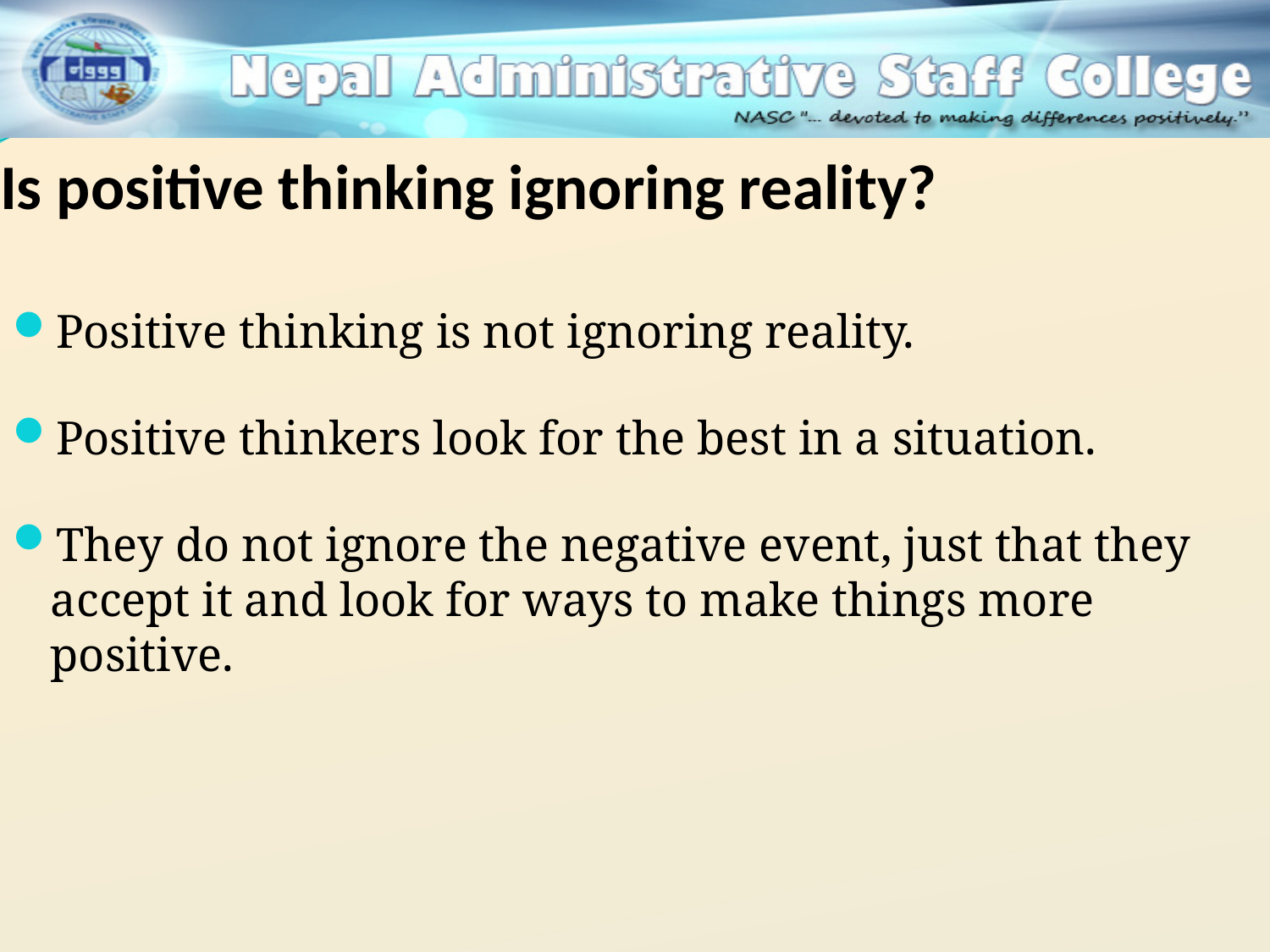

Is positive thinking ignoring reality?
Positive thinking is not ignoring reality.
Positive thinkers look for the best in a situation.
They do not ignore the negative event, just that they accept it and look for ways to make things more positive.